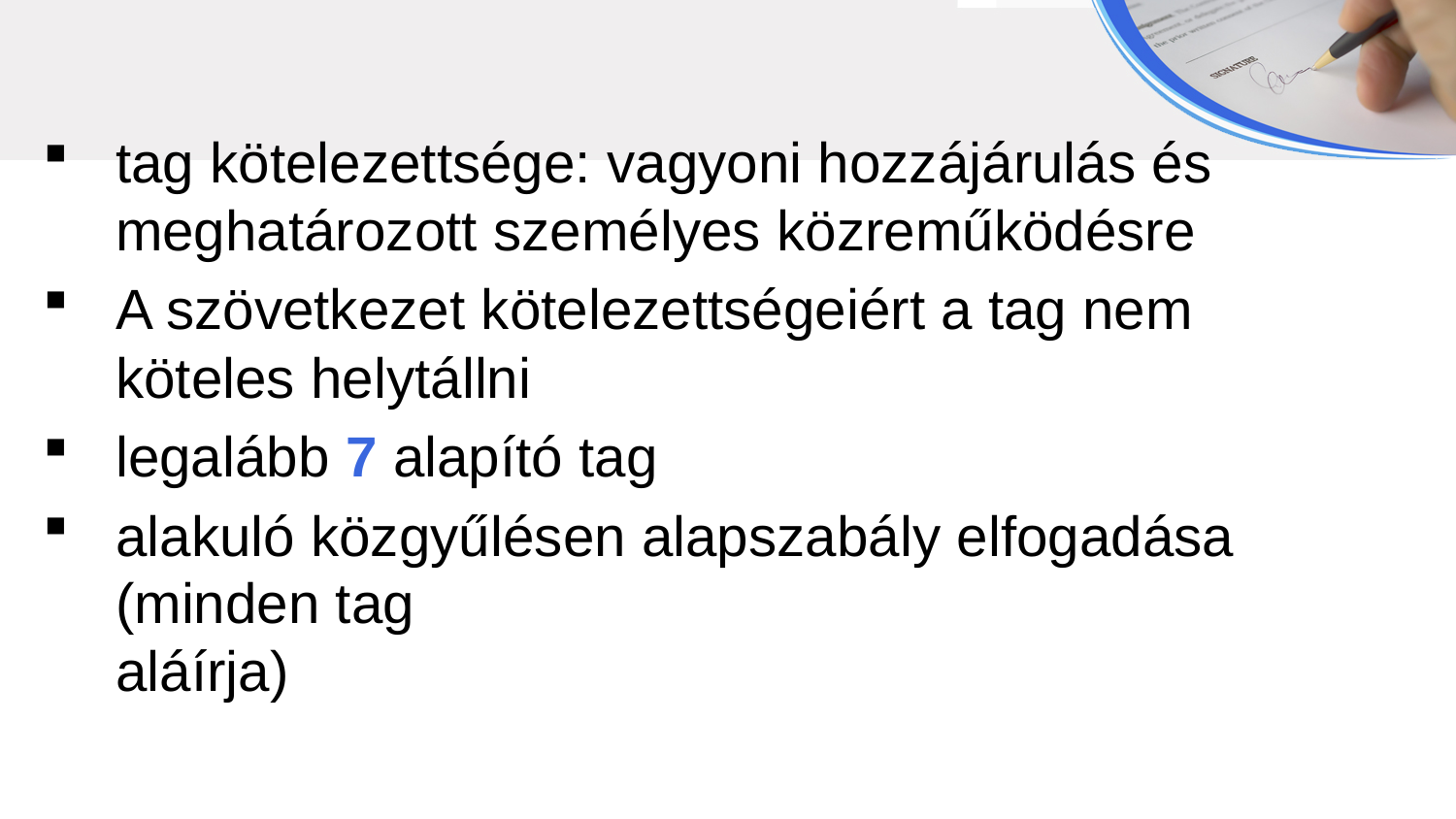

tag kötelezettsége: vagyoni hozzájárulás és meghatározott személyes közreműködésre
A szövetkezet kötelezettségeiért a tag nem köteles helytállni
legalább 7 alapító tag
alakuló közgyűlésen alapszabály elfogadása (minden tag
aláírja)